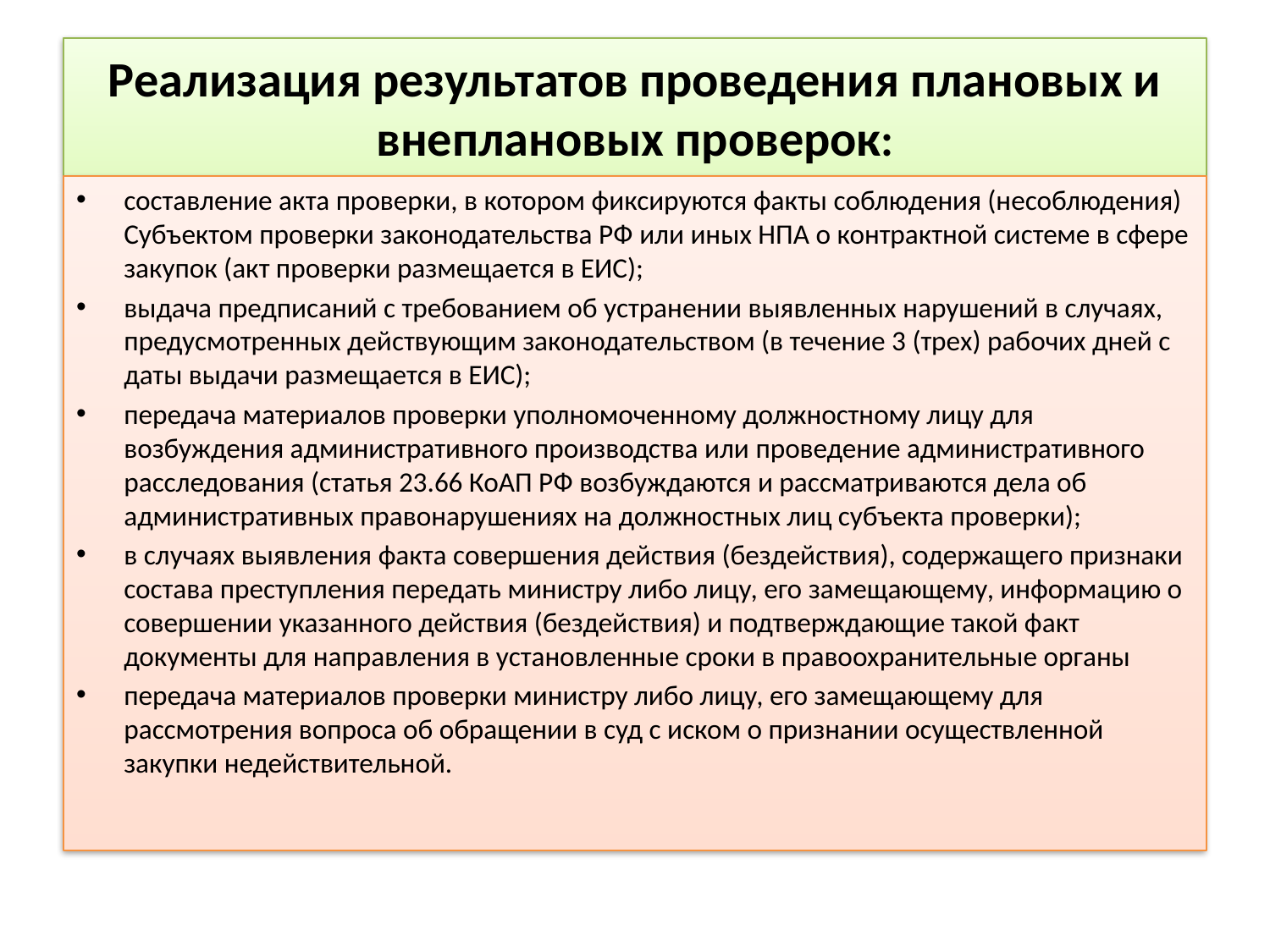

# Реализация результатов проведения плановых и внеплановых проверок:
составление акта проверки, в котором фиксируются факты соблюдения (несоблюдения) Субъектом проверки законодательства РФ или иных НПА о контрактной системе в сфере закупок (акт проверки размещается в ЕИС);
выдача предписаний с требованием об устранении выявленных нарушений в случаях, предусмотренных действующим законодательством (в течение 3 (трех) рабочих дней с даты выдачи размещается в ЕИС);
передача материалов проверки уполномоченному должностному лицу для возбуждения административного производства или проведение административного расследования (статья 23.66 КоАП РФ возбуждаются и рассматриваются дела об административных правонарушениях на должностных лиц субъекта проверки);
в случаях выявления факта совершения действия (бездействия), содержащего признаки состава преступления передать министру либо лицу, его замещающему, информацию о совершении указанного действия (бездействия) и подтверждающие такой факт документы для направления в установленные сроки в правоохранительные органы
передача материалов проверки министру либо лицу, его замещающему для рассмотрения вопроса об обращении в суд с иском о признании осуществленной закупки недействительной.